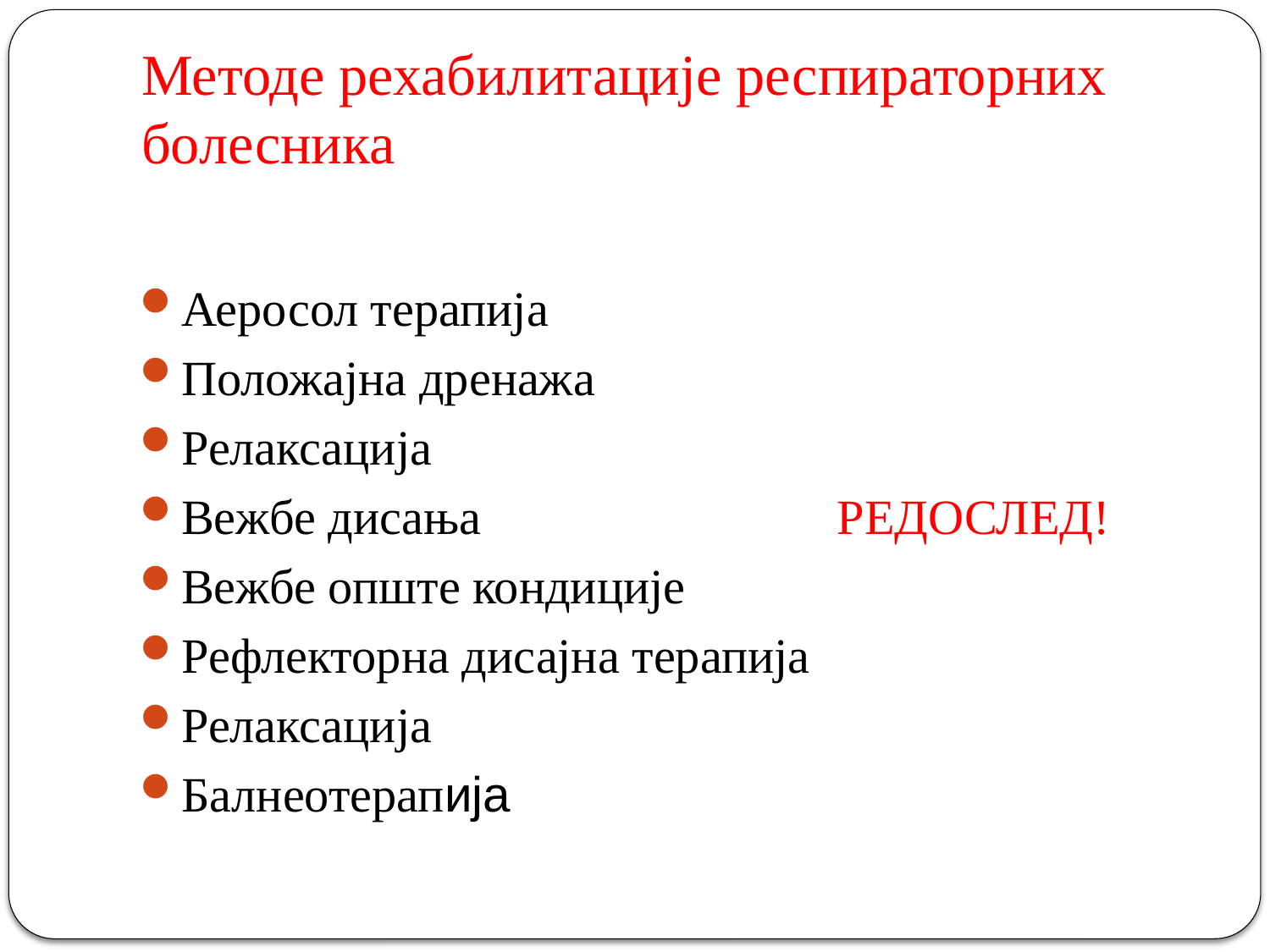

# Методе рехабилитације респираторних  болесника

Аеросол терапија
Положајна дренажа
Релаксација
Вежбе дисања                             РЕДОСЛЕД!
Вежбе опште кондиције
Рефлекторна дисајна терапија
Релаксација
Балнеотерапија